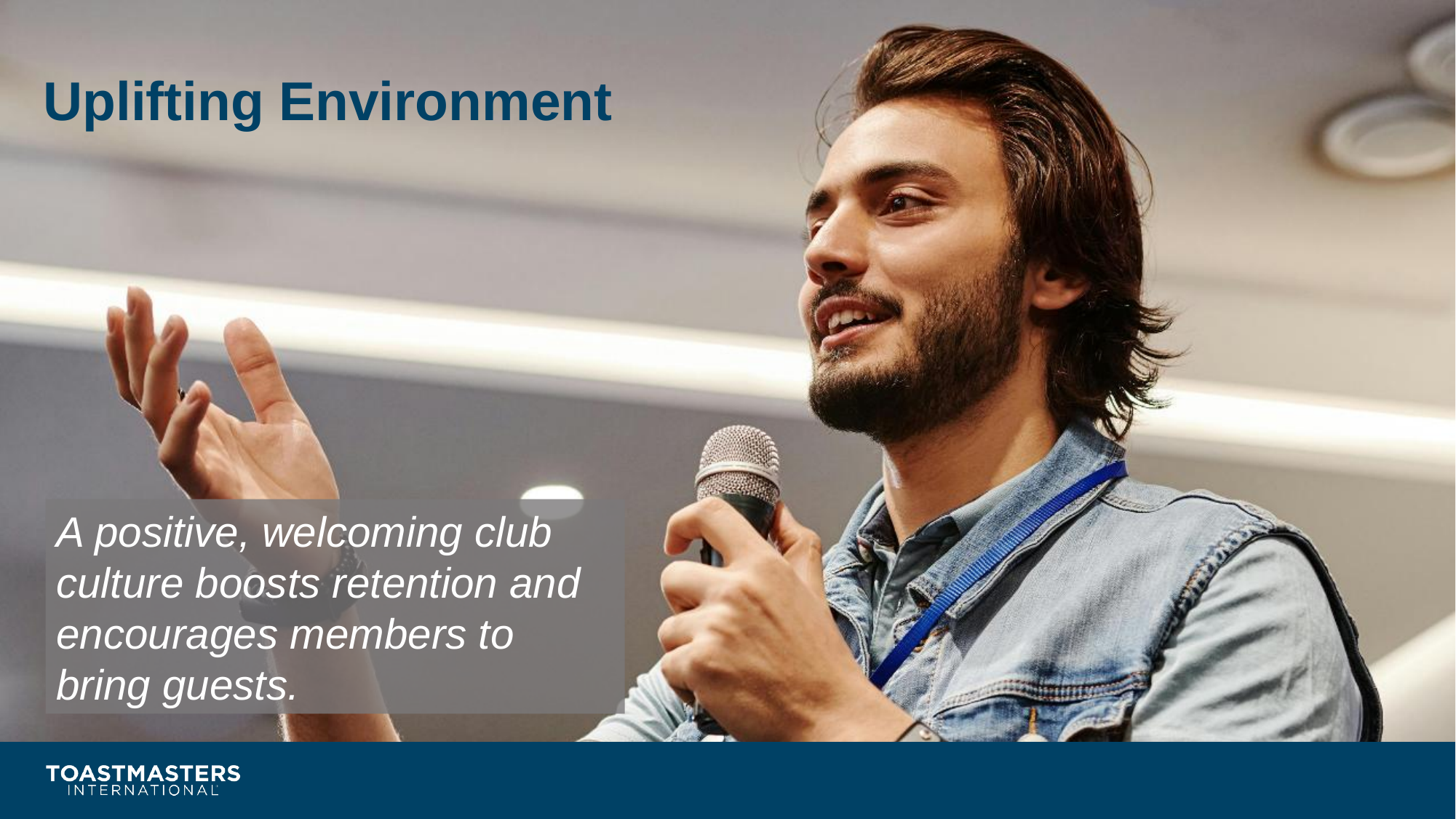

# Uplifting Environment
A positive, welcoming club culture boosts retention and encourages members to
bring guests.